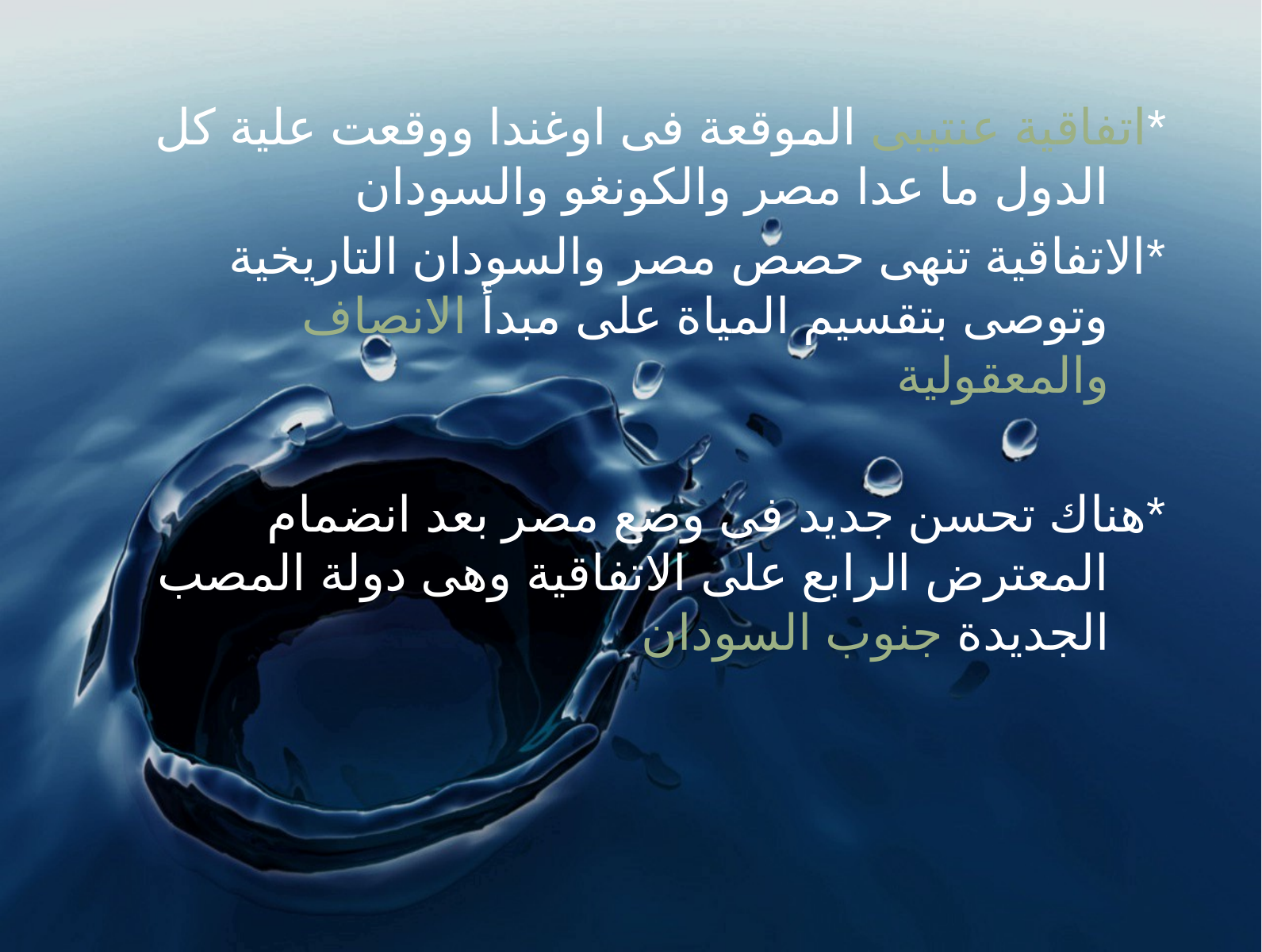

*اتفاقية عنتيبى الموقعة فى اوغندا ووقعت علية كل الدول ما عدا مصر والكونغو والسودان
*الاتفاقية تنهى حصص مصر والسودان التاريخية وتوصى بتقسيم المياة على مبدأ الانصاف والمعقولية

*هناك تحسن جديد فى وضع مصر بعد انضمام المعترض الرابع على الاتفاقية وهى دولة المصب الجديدة جنوب السودان